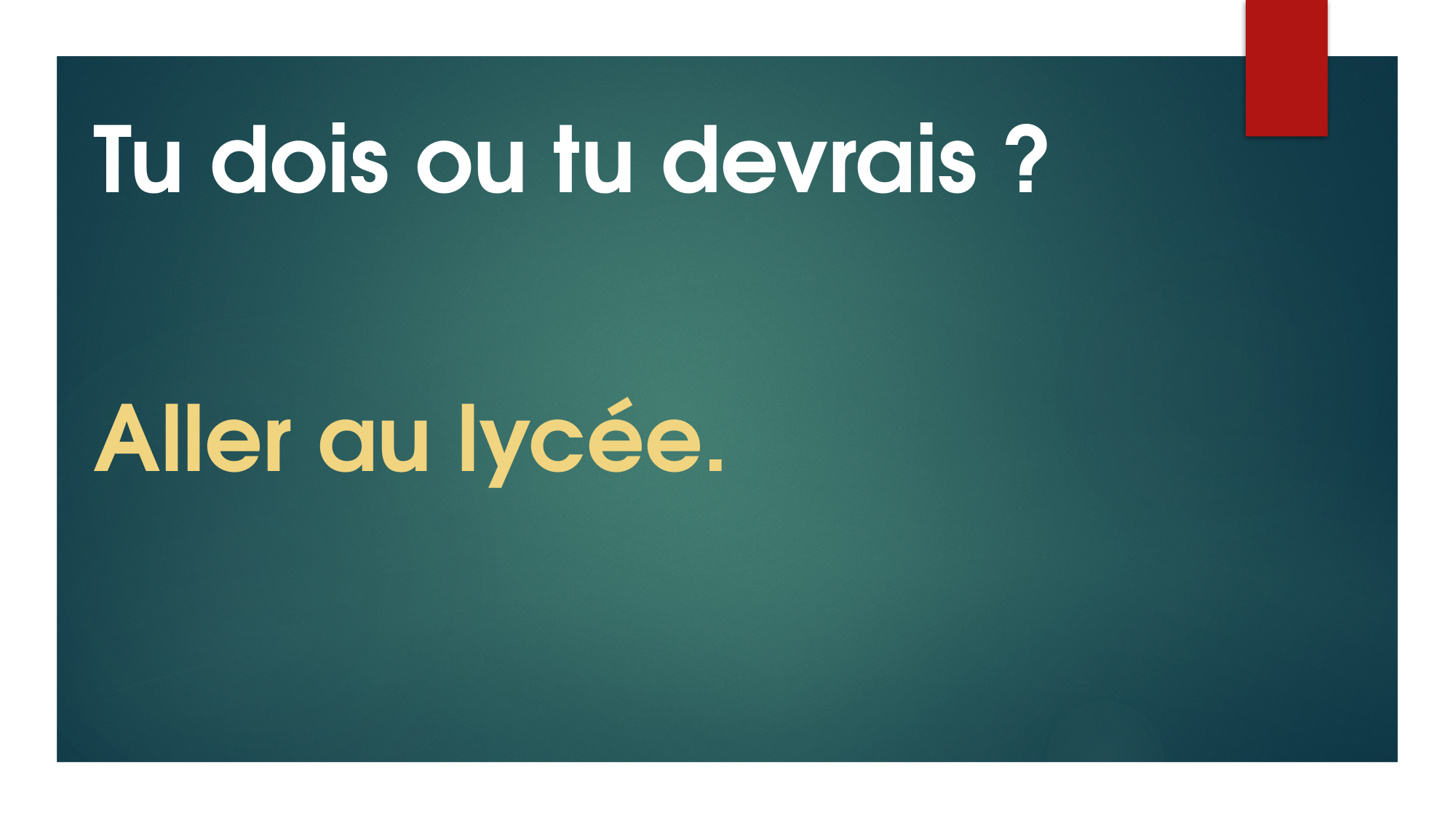

Tu dois ou tu devrais ?
Aller au lycée.